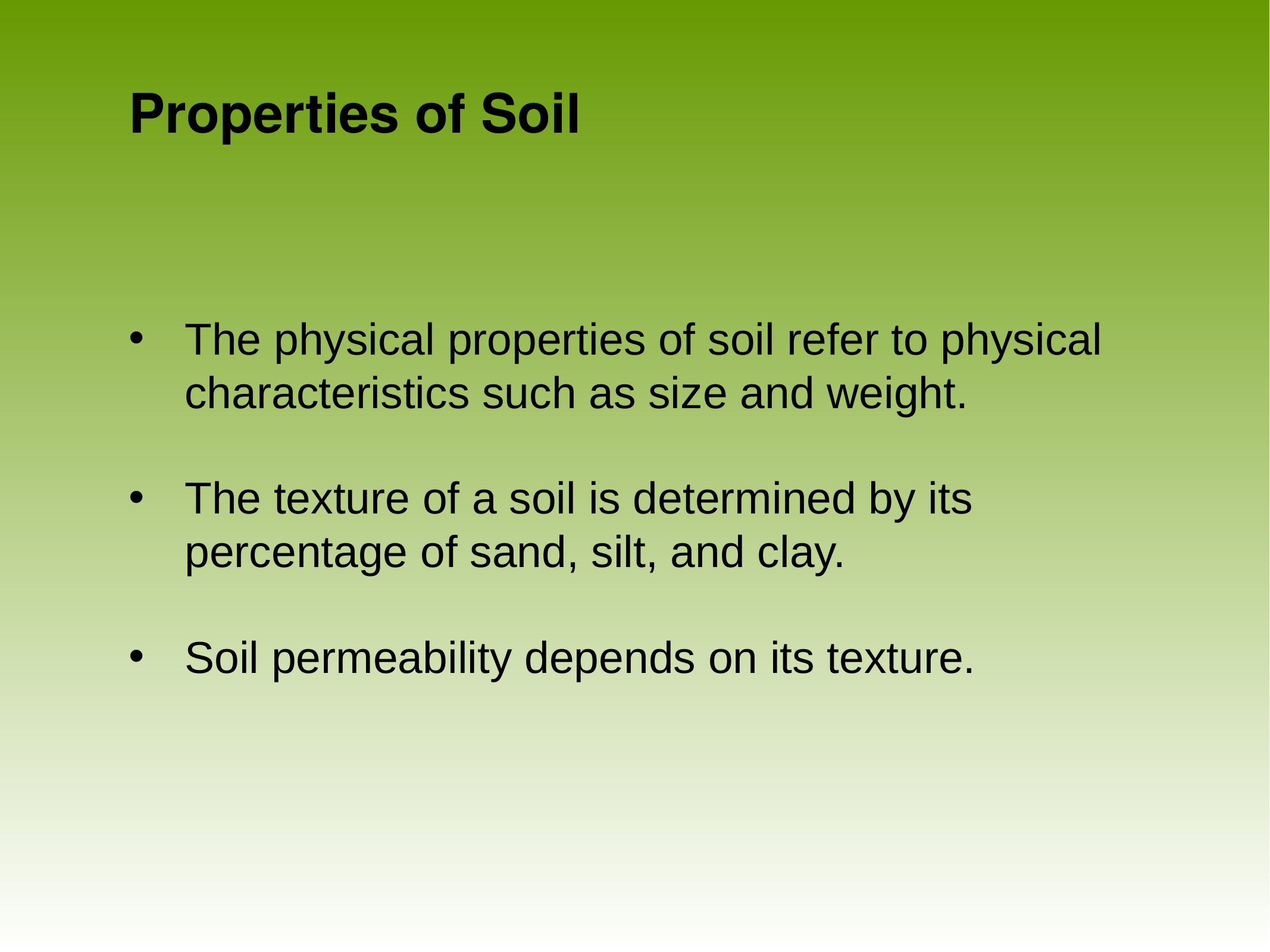

# Properties of Soil
The physical properties of soil refer to physical characteristics such as size and weight.
The texture of a soil is determined by its percentage of sand, silt, and clay.
Soil permeability depends on its texture.